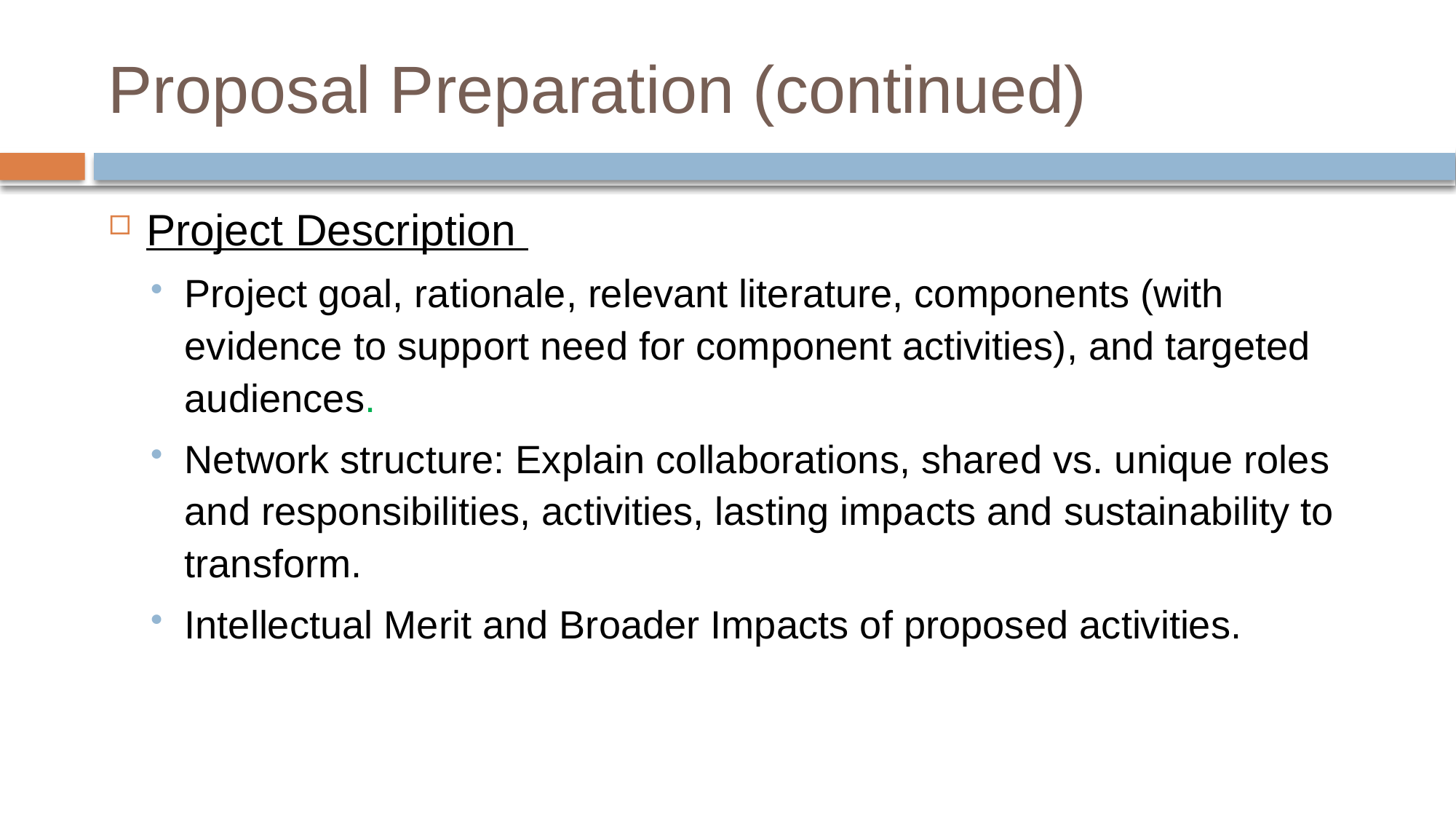

# Proposal Preparation (continued)
Project Description
Project goal, rationale, relevant literature, components (with evidence to support need for component activities), and targeted audiences.
Network structure: Explain collaborations, shared vs. unique roles and responsibilities, activities, lasting impacts and sustainability to transform.
Intellectual Merit and Broader Impacts of proposed activities.